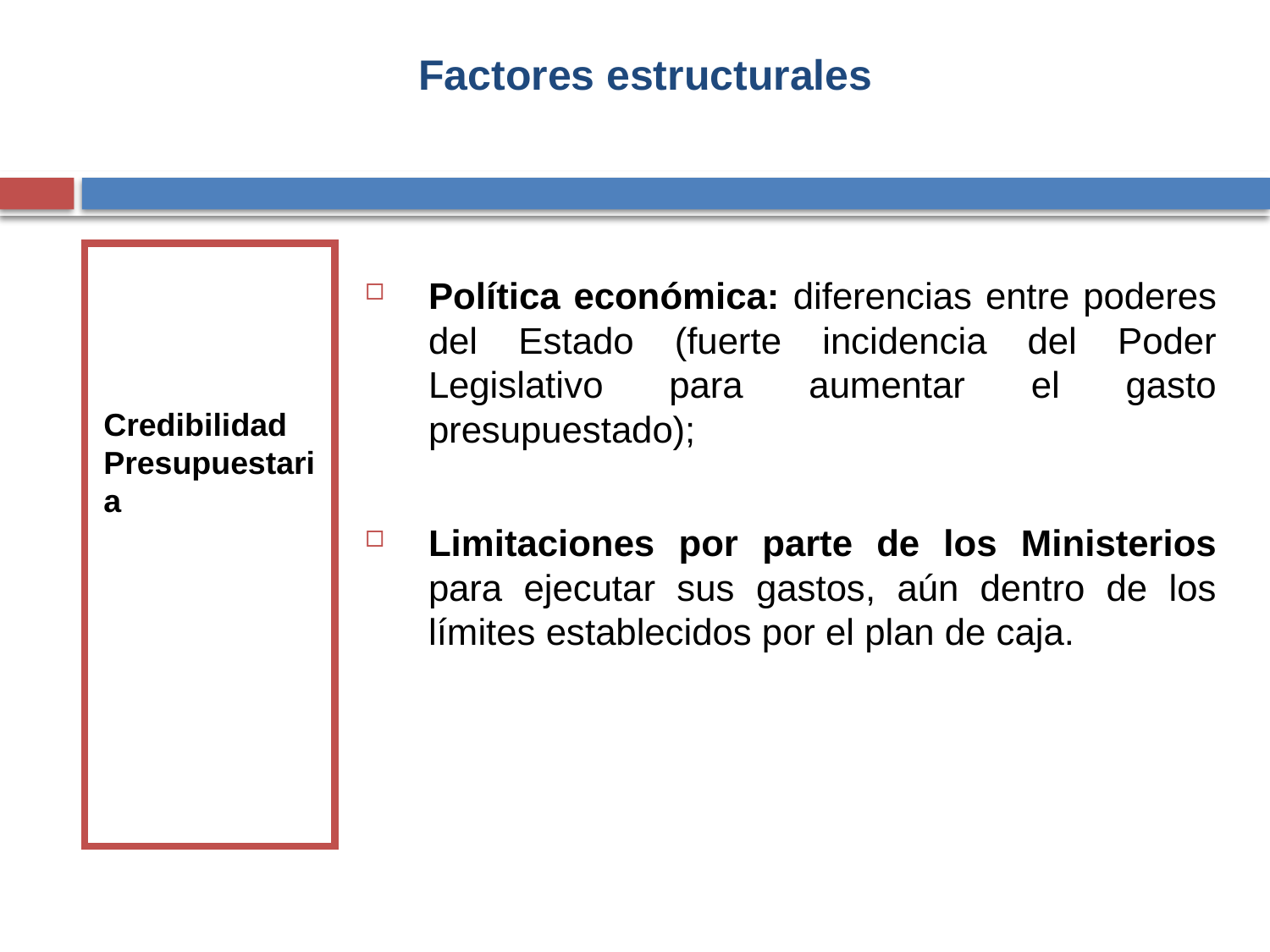

# Factores estructurales

Credibilidad Presupuestaria

Política económica: diferencias entre poderes del Estado (fuerte incidencia del Poder Legislativo para aumentar el gasto presupuestado);

Limitaciones por parte de los Ministerios para ejecutar sus gastos, aún dentro de los límites establecidos por el plan de caja.